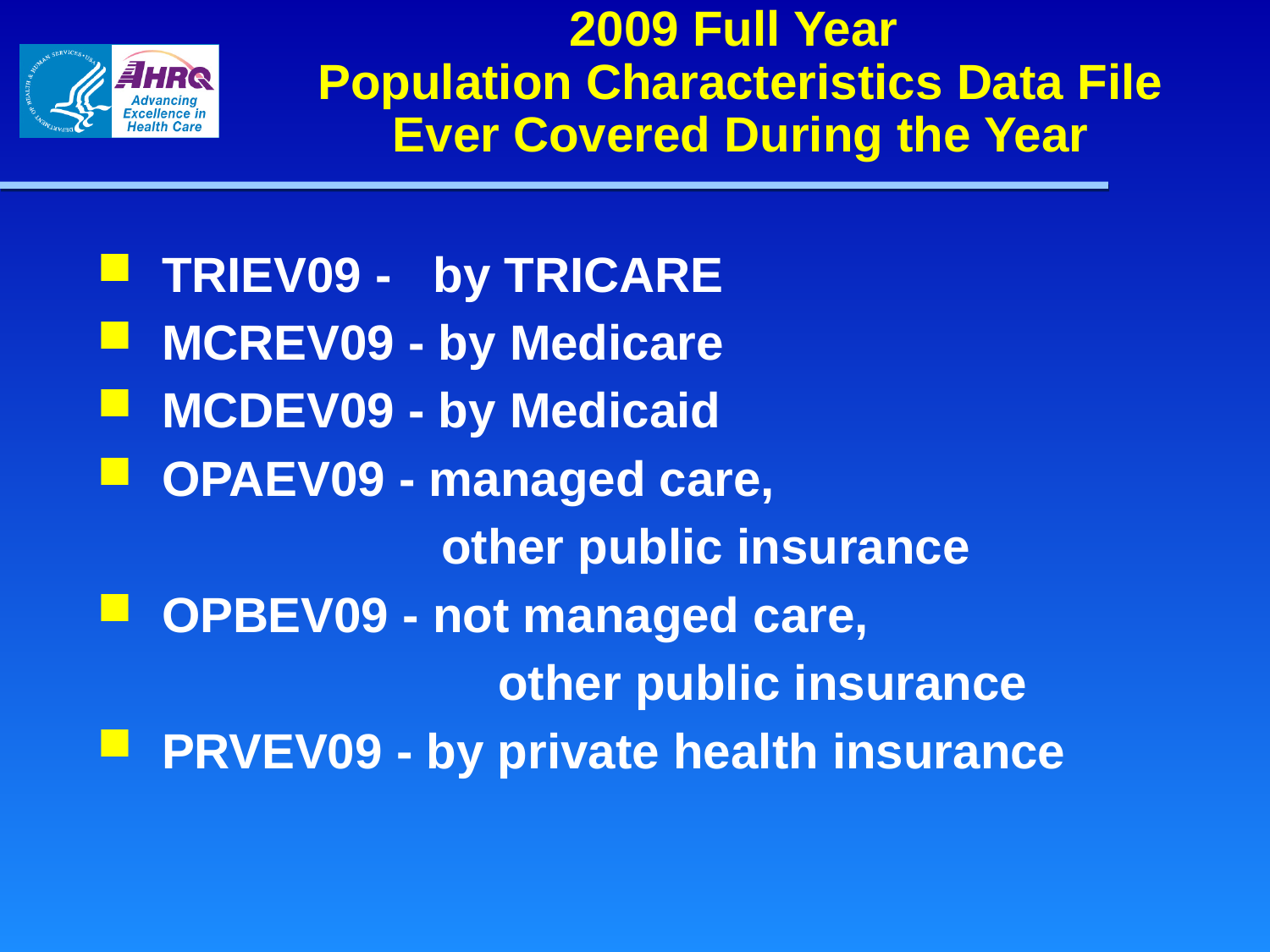

2009 Full Year
Population Characteristics Data File
Ever Covered During the Year
TRIEV09 -   by TRICARE
MCREV09 - by Medicare
MCDEV09 - by Medicaid
OPAEV09 - managed care,
                         other public insurance
OPBEV09 - not managed care,
      		      other public insurance
PRVEV09 - by private health insurance